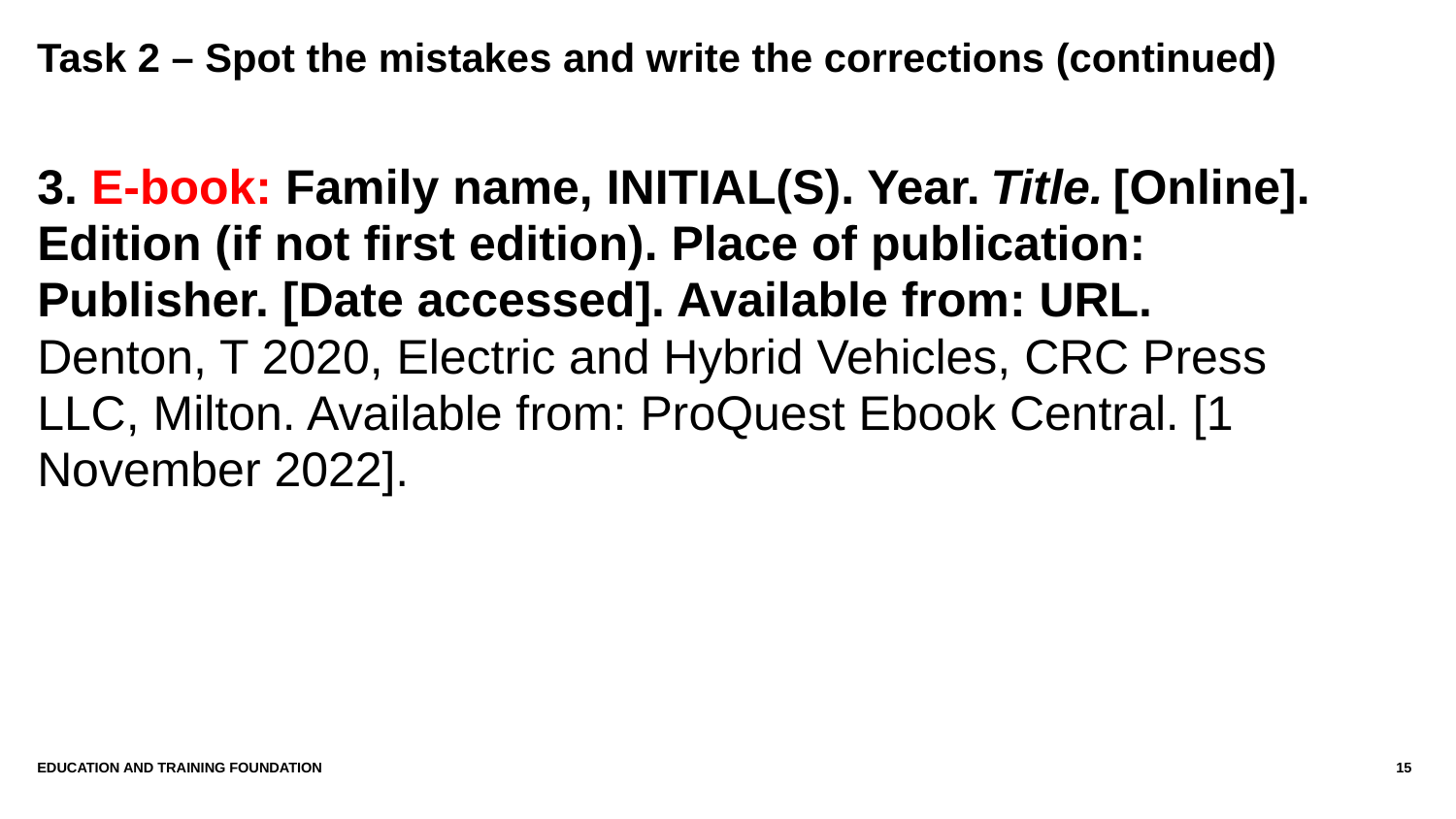

# Task 2 – Spot the mistakes and write the corrections (continued)
3. E-book: Family name, INITIAL(S). Year. Title. [Online]. Edition (if not first edition). Place of publication: Publisher. [Date accessed]. Available from: URL.
Denton, T 2020, Electric and Hybrid Vehicles, CRC Press LLC, Milton. Available from: ProQuest Ebook Central. [1 November 2022].

Education AND Training Foundation
15